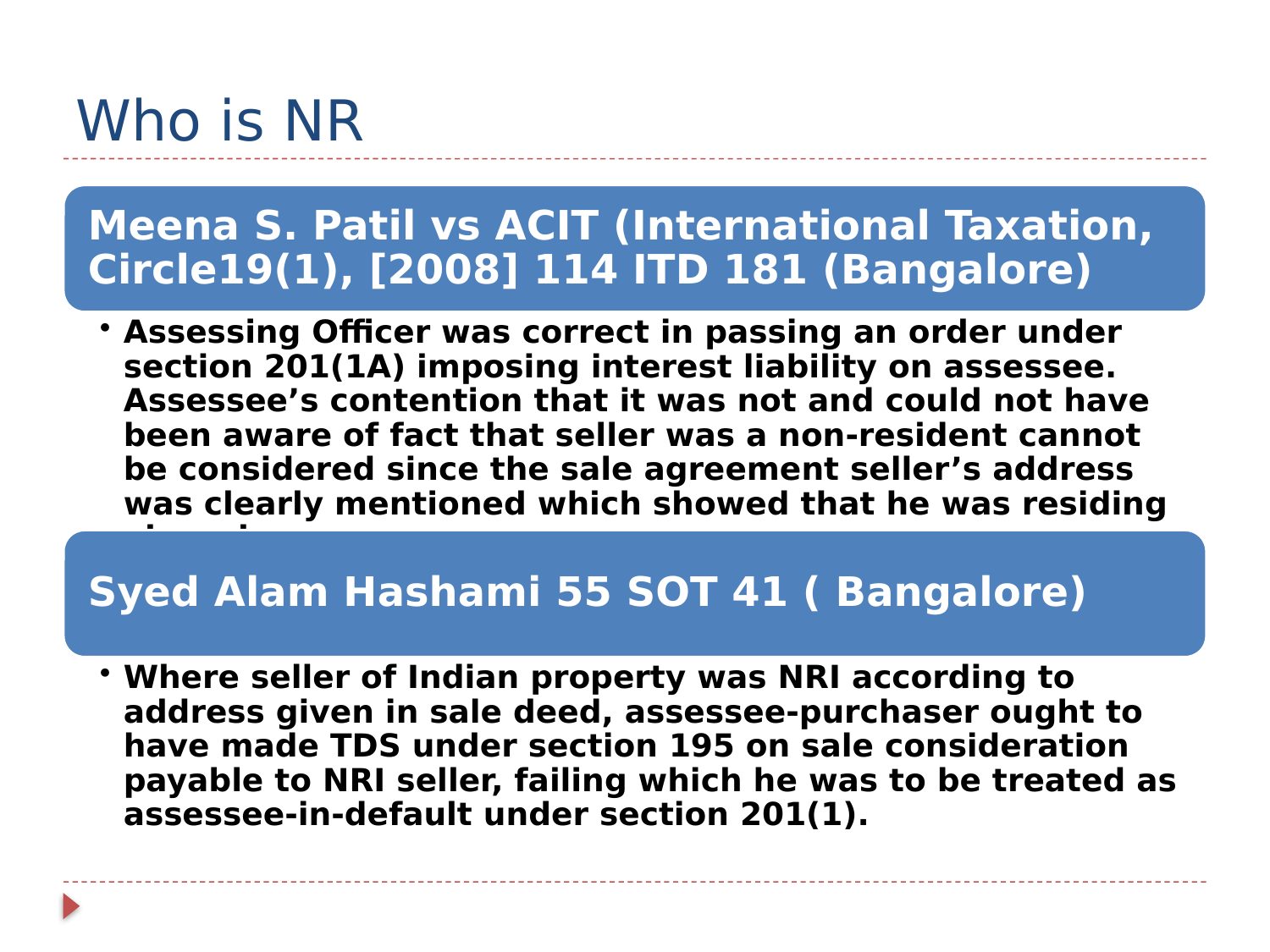

# Who is NR
Meena S. Patil vs ACIT (International Taxation, Circle19(1), [2008] 114 ITD 181 (Bangalore)
Assessing Officer was correct in passing an order under section 201(1A) imposing interest liability on assessee. Assessee’s contention that it was not and could not have been aware of fact that seller was a non-resident cannot be considered since the sale agreement seller’s address was clearly mentioned which showed that he was residing abroad.
Syed Alam Hashami 55 SOT 41 ( Bangalore)
Where seller of Indian property was NRI according to address given in sale deed, assessee-purchaser ought to have made TDS under section 195 on sale consideration payable to NRI seller, failing which he was to be treated as assessee-in-default under section 201(1).